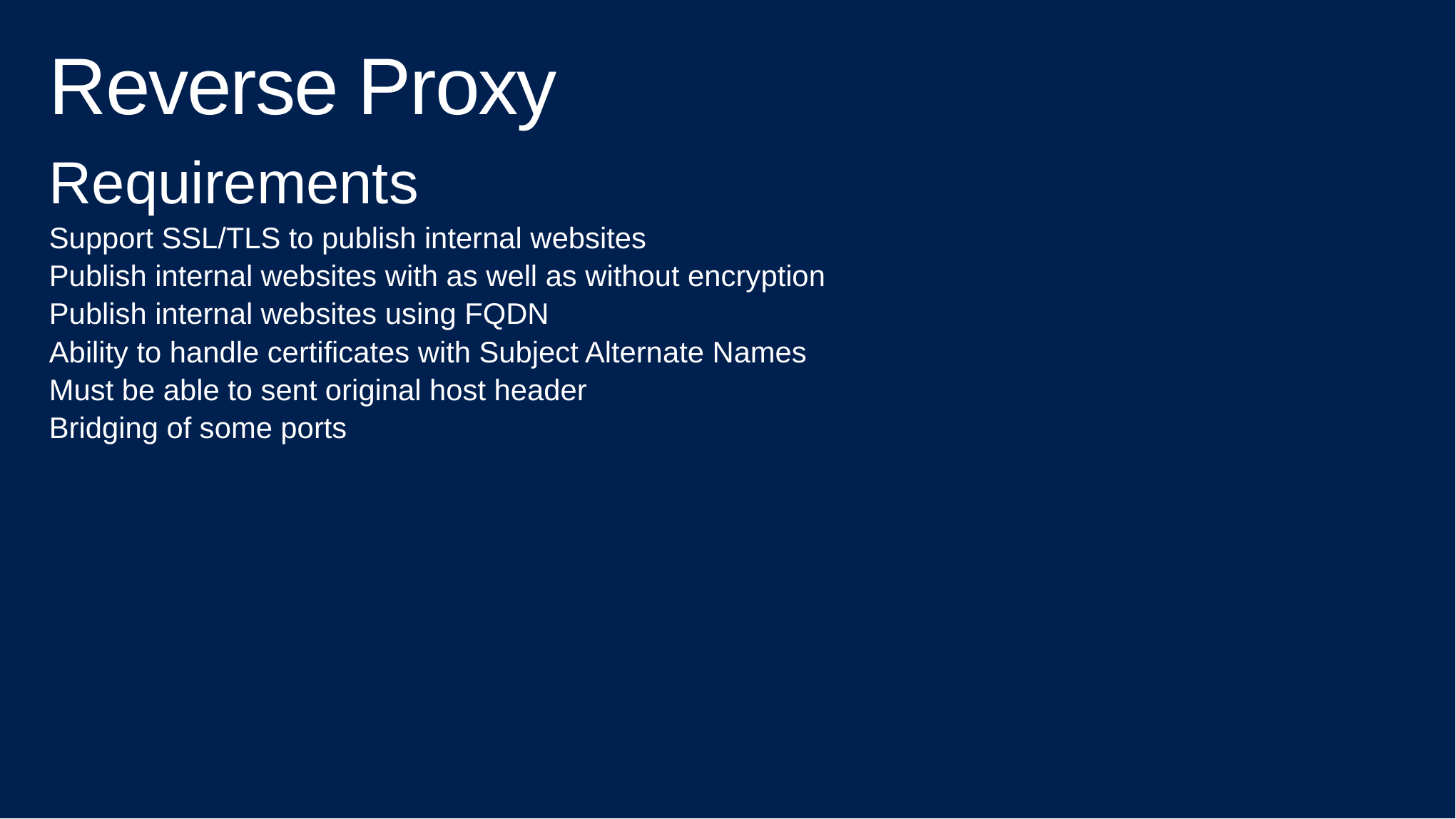

# Reverse Proxy
Requirements
Support SSL/TLS to publish internal websites
Publish internal websites with as well as without encryption
Publish internal websites using FQDN
Ability to handle certificates with Subject Alternate Names
Must be able to sent original host header
Bridging of some ports